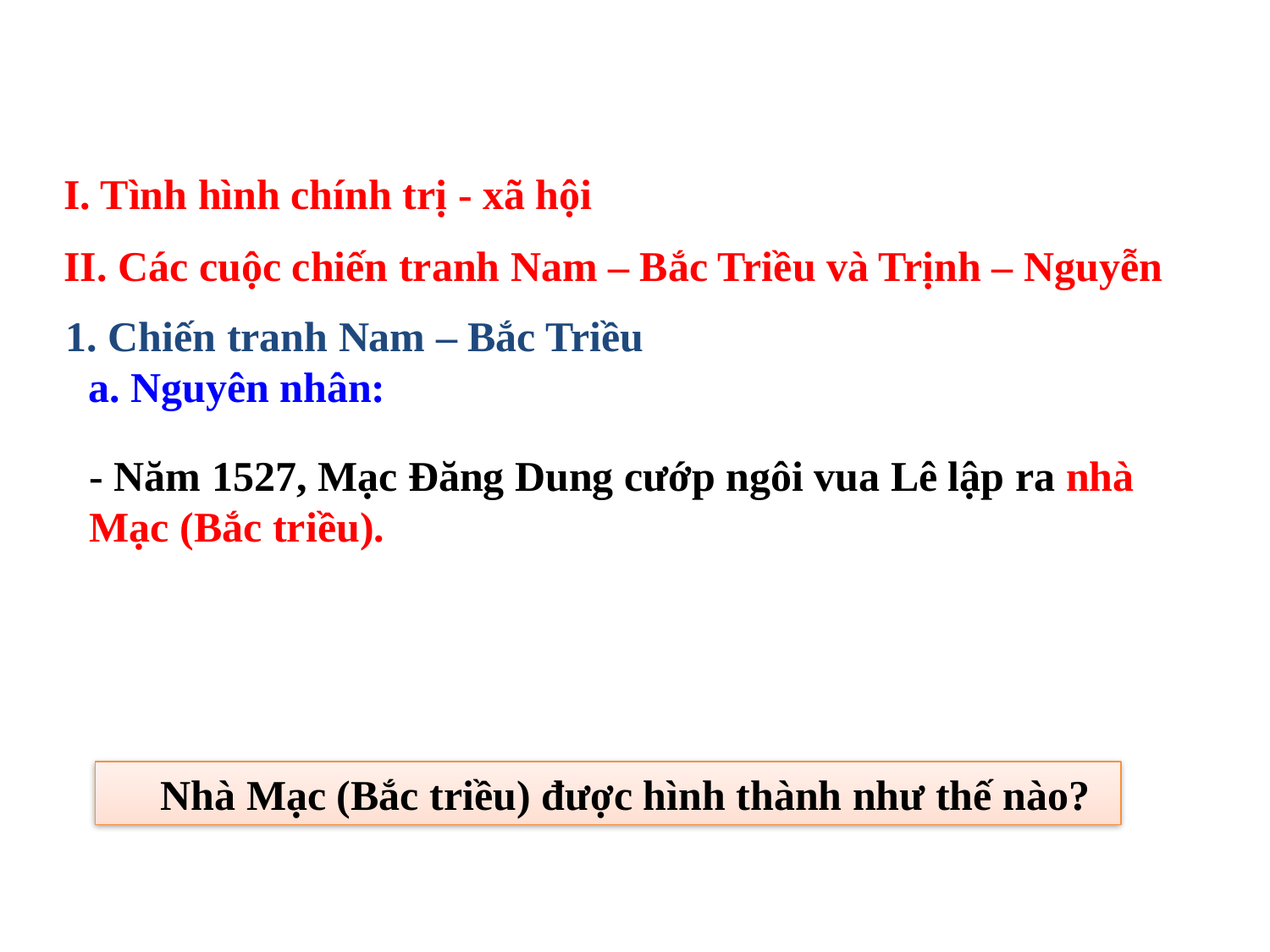

I. Tình hình chính trị - xã hội
II. Các cuộc chiến tranh Nam – Bắc Triều và Trịnh – Nguyễn
1. Chiến tranh Nam – Bắc Triều
a. Nguyên nhân:
- Năm 1527, Mạc Đăng Dung cướp ngôi vua Lê lập ra nhà Mạc (Bắc triều).

     Nhà Mạc (Bắc triều) được hình thành như thế nào?